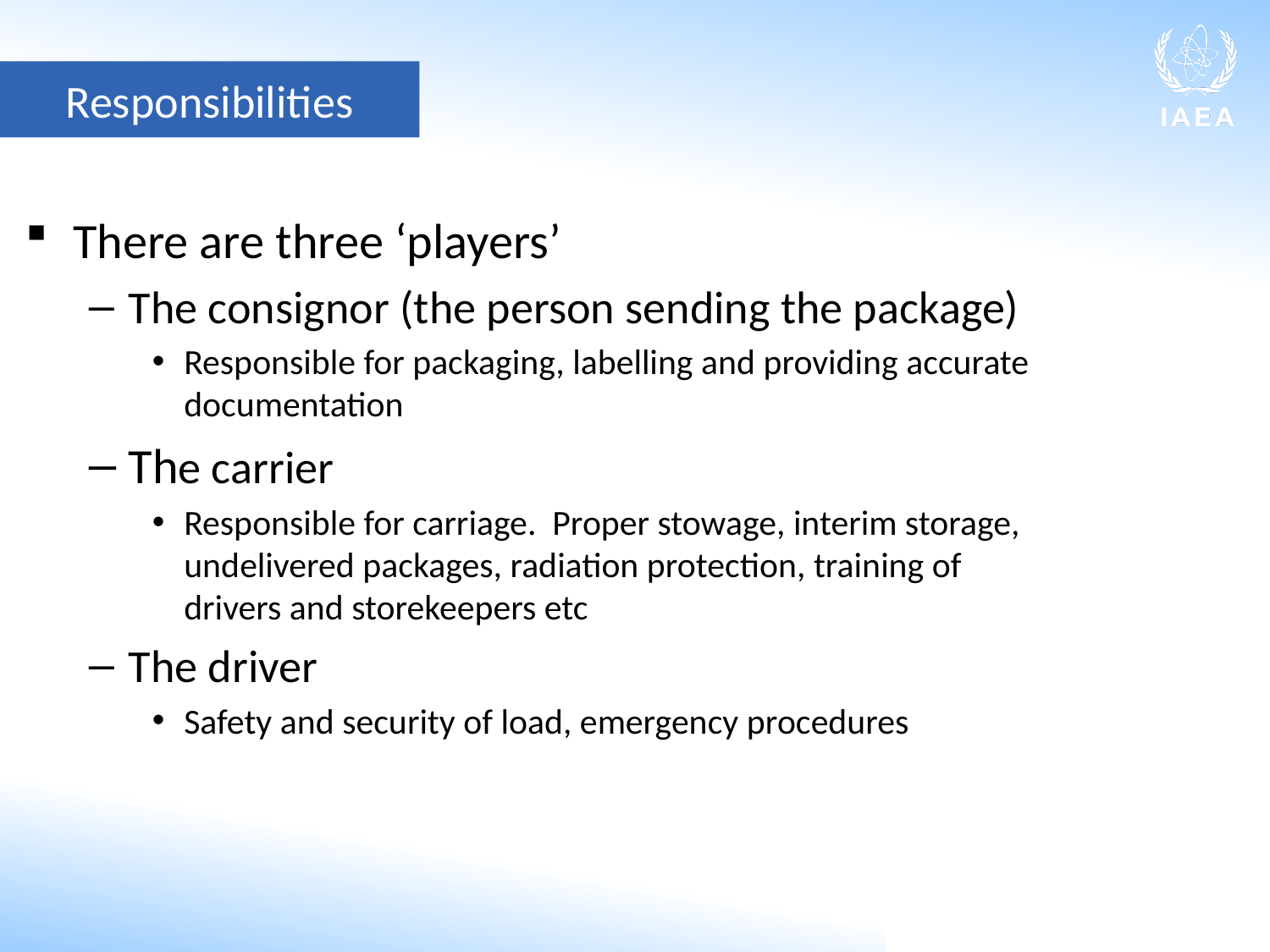

Responsibilities
There are three ‘players’
The consignor (the person sending the package)
Responsible for packaging, labelling and providing accurate documentation
The carrier
Responsible for carriage.  Proper stowage, interim storage, undelivered packages, radiation protection, training of drivers and storekeepers etc
The driver
Safety and security of load, emergency procedures